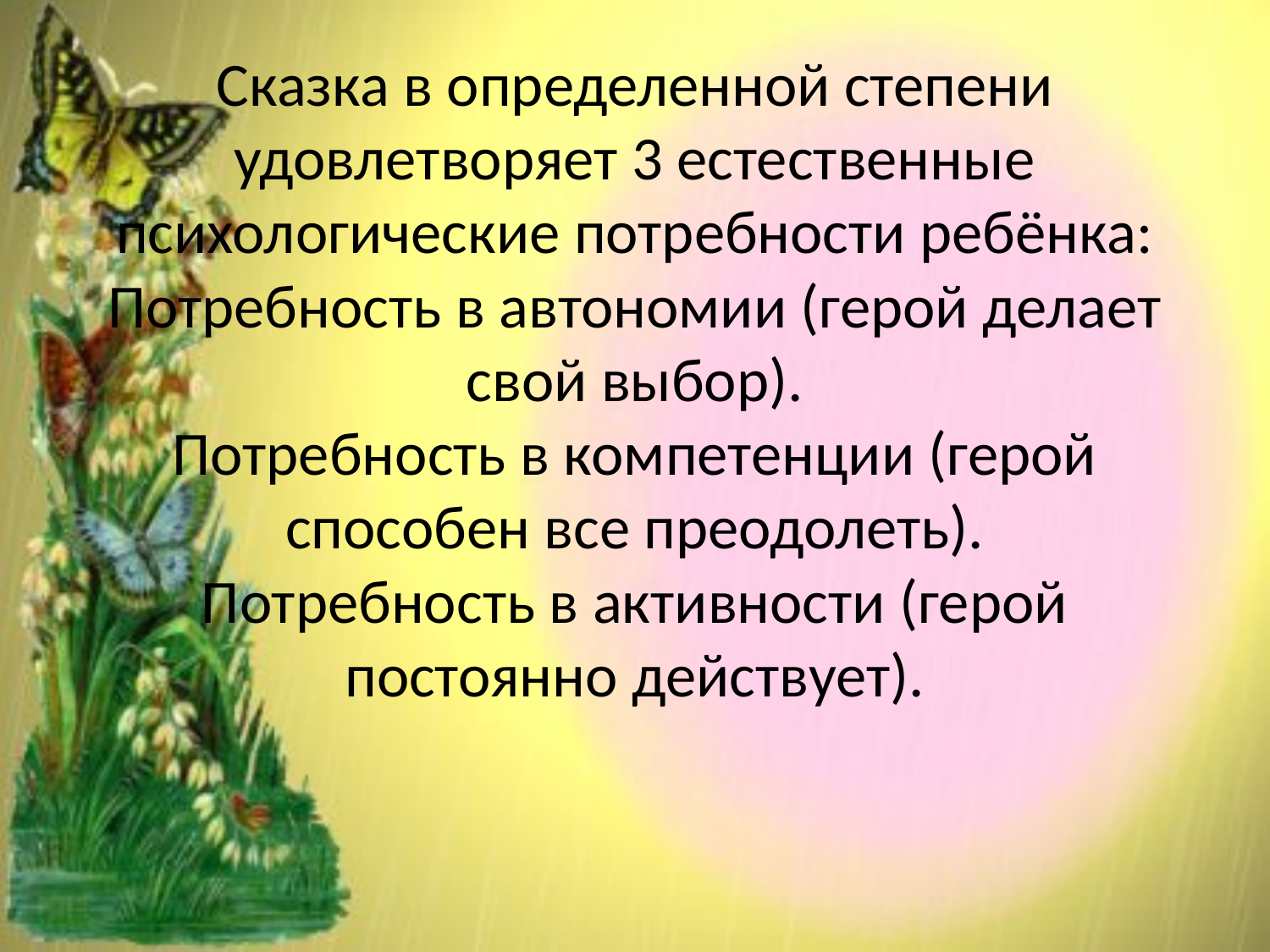

# Сказка в определенной степени удовлетворяет 3 естественные психологические потребности ребёнка: Потребность в автономии (герой делает свой выбор). Потребность в компетенции (герой способен все преодолеть). Потребность в активности (герой постоянно действует).